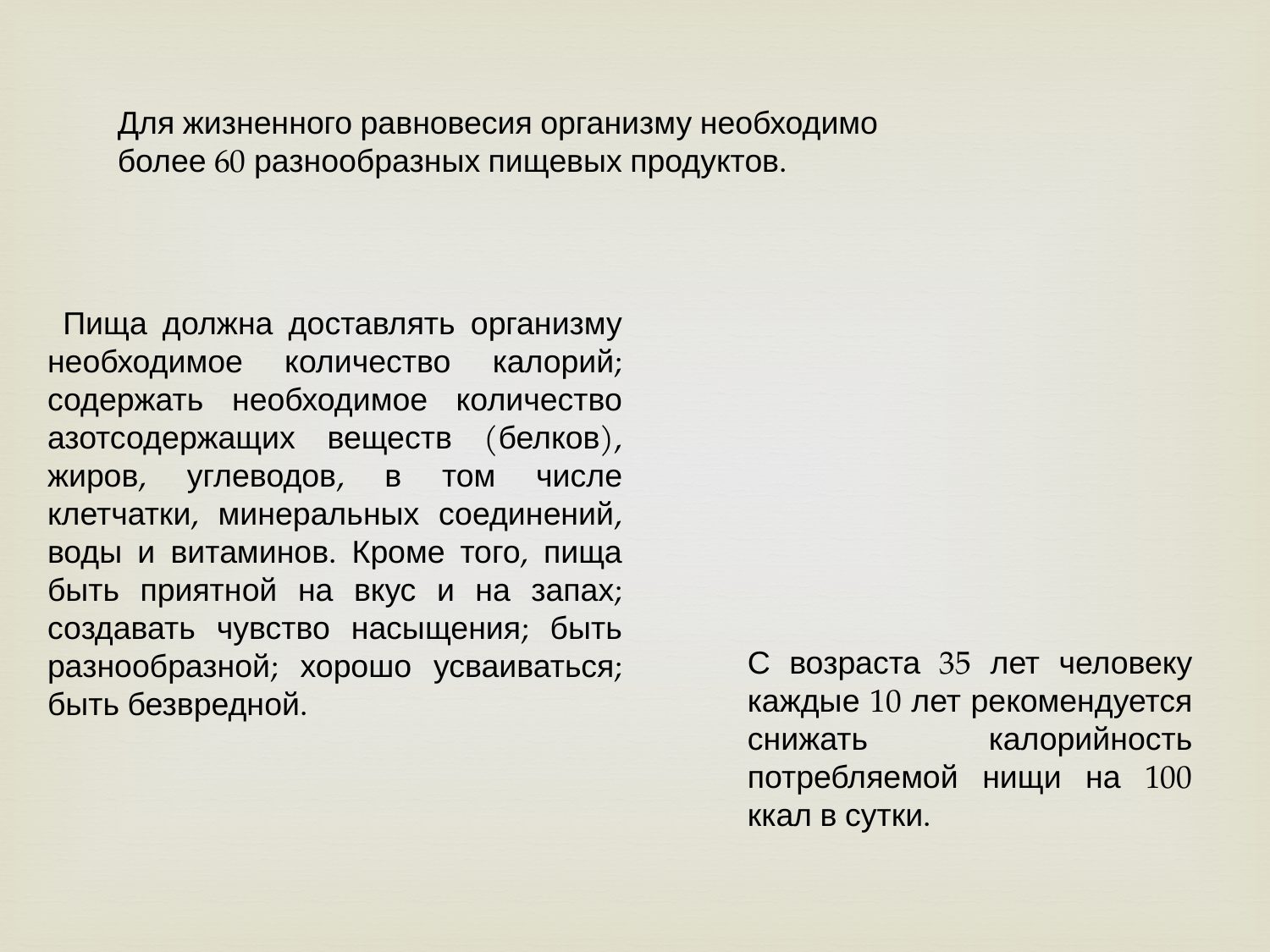

Для жизненного равновесия организму необходимо более 60 разнообразных пищевых продуктов.
 Пища должна доставлять организму необходимое количество калорий; содержать необходимое количество азотсодержащих веществ (белков), жиров, углеводов, в том числе клетчатки, минеральных соединений, воды и витаминов. Кроме того, пища быть приятной на вкус и на запах; создавать чувство насыщения; быть разнообразной; хорошо усваиваться; быть безвредной.
С возраста 35 лет человеку каждые 10 лет рекомендуется снижать калорийность потребляемой нищи на 100 ккал в сутки.